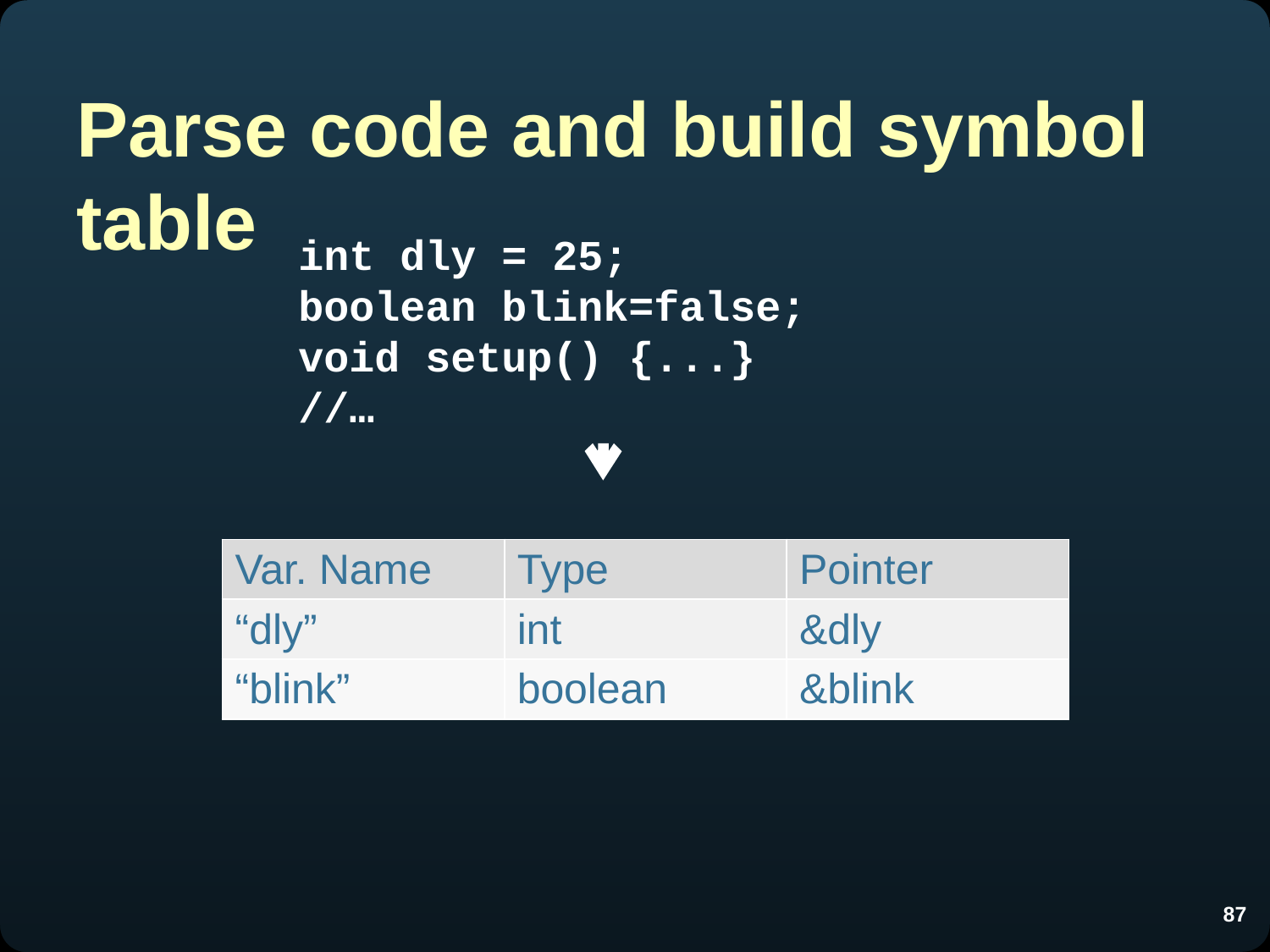

# Parse code and build symbol table
int dly = 25;
boolean blink=false;
void setup() {...}
//…
| Var. Name | Type | Pointer |
| --- | --- | --- |
| “dly” | int | &dly |
| “blink” | boolean | &blink |
87